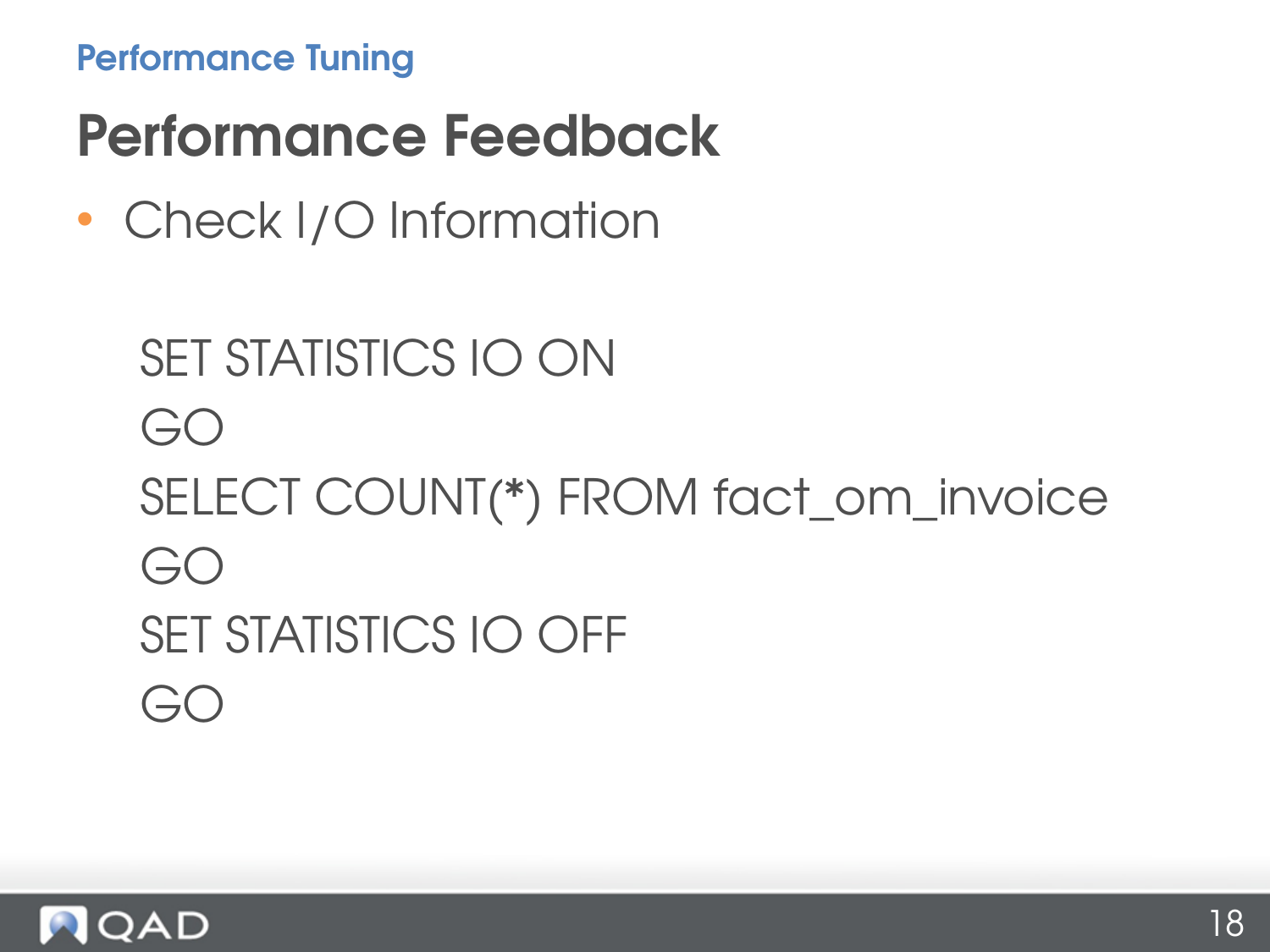

Performance Tuning
# Performance Feedback
Check I/O Information

SET STATISTICS IO ON
GO
SELECT COUNT(*) FROM fact_om_invoice
GO
SET STATISTICS IO OFF
GO
18